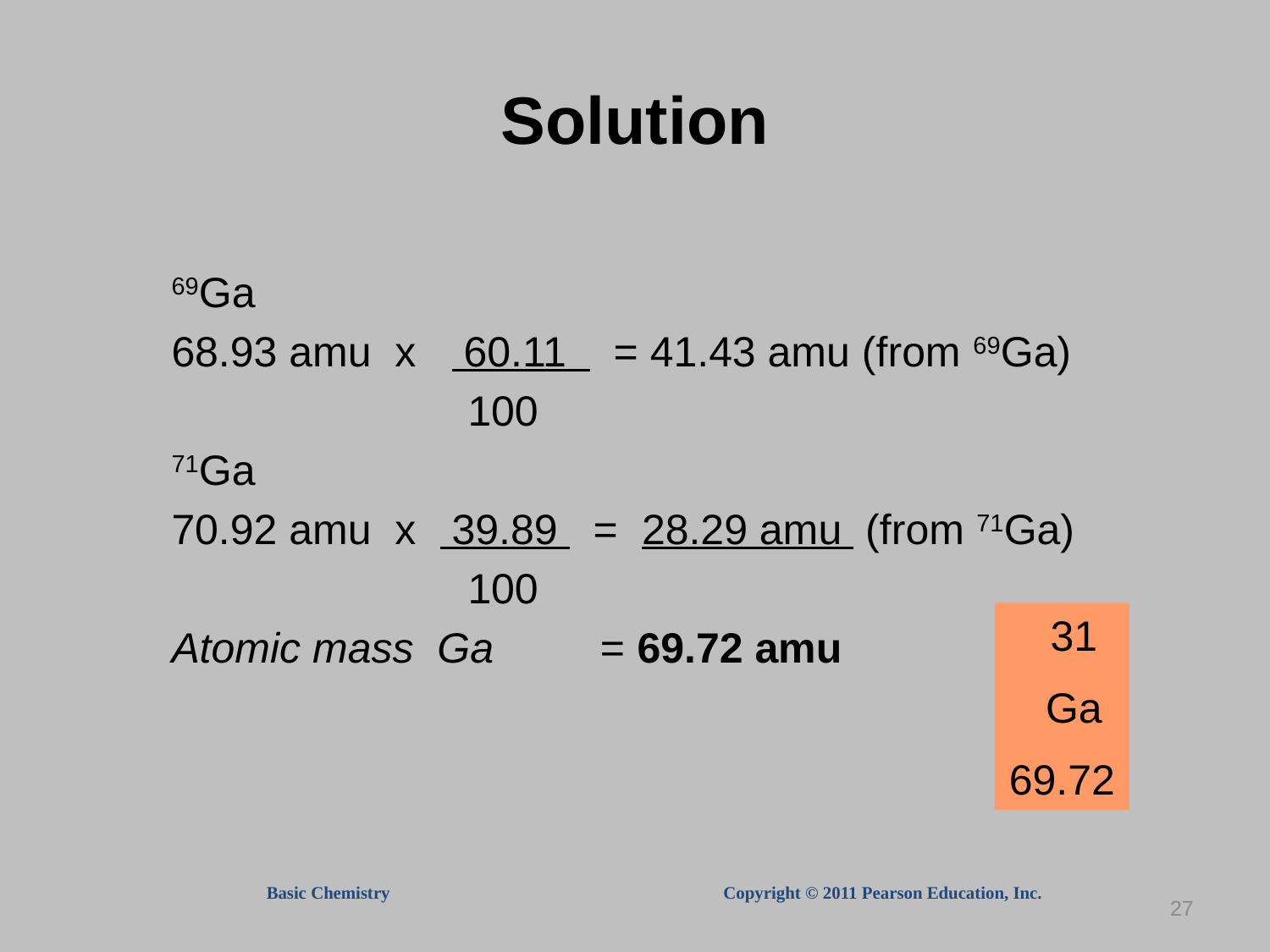

# Solution
69Ga
68.93 amu  x    60.11    = 41.43 amu (from 69Ga)
                         100
71Ga
70.92 amu  x   39.89   =  28.29 amu  (from 71Ga)
                         100
Atomic mass  Ga         = 69.72 amu
  31
  Ga
69.72
Basic Chemistry                                                                           Copyright © 2011 Pearson Education, Inc.

27